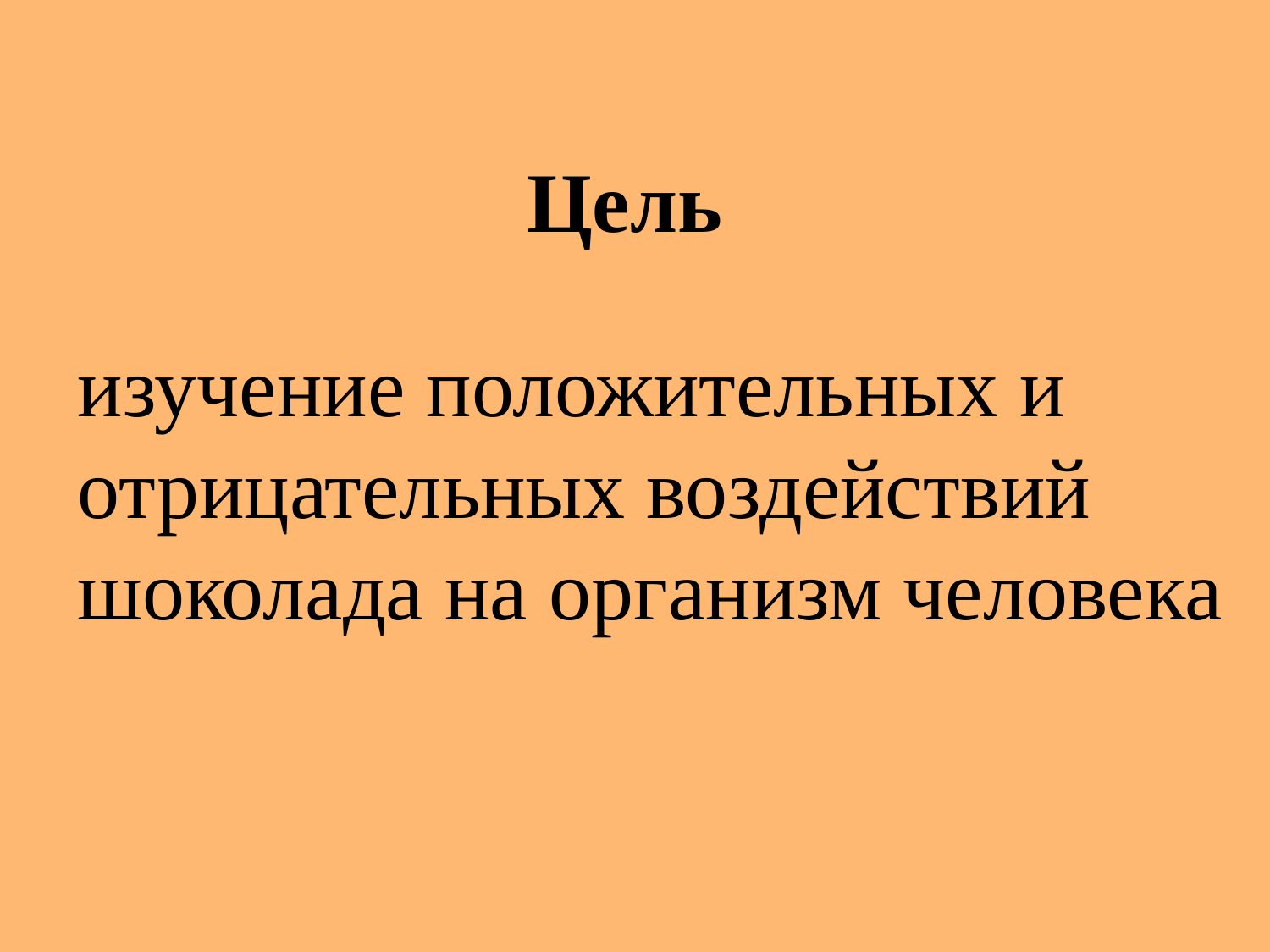

# Цель
изучение положительных и отрицательных воздействий шоколада на организм человека